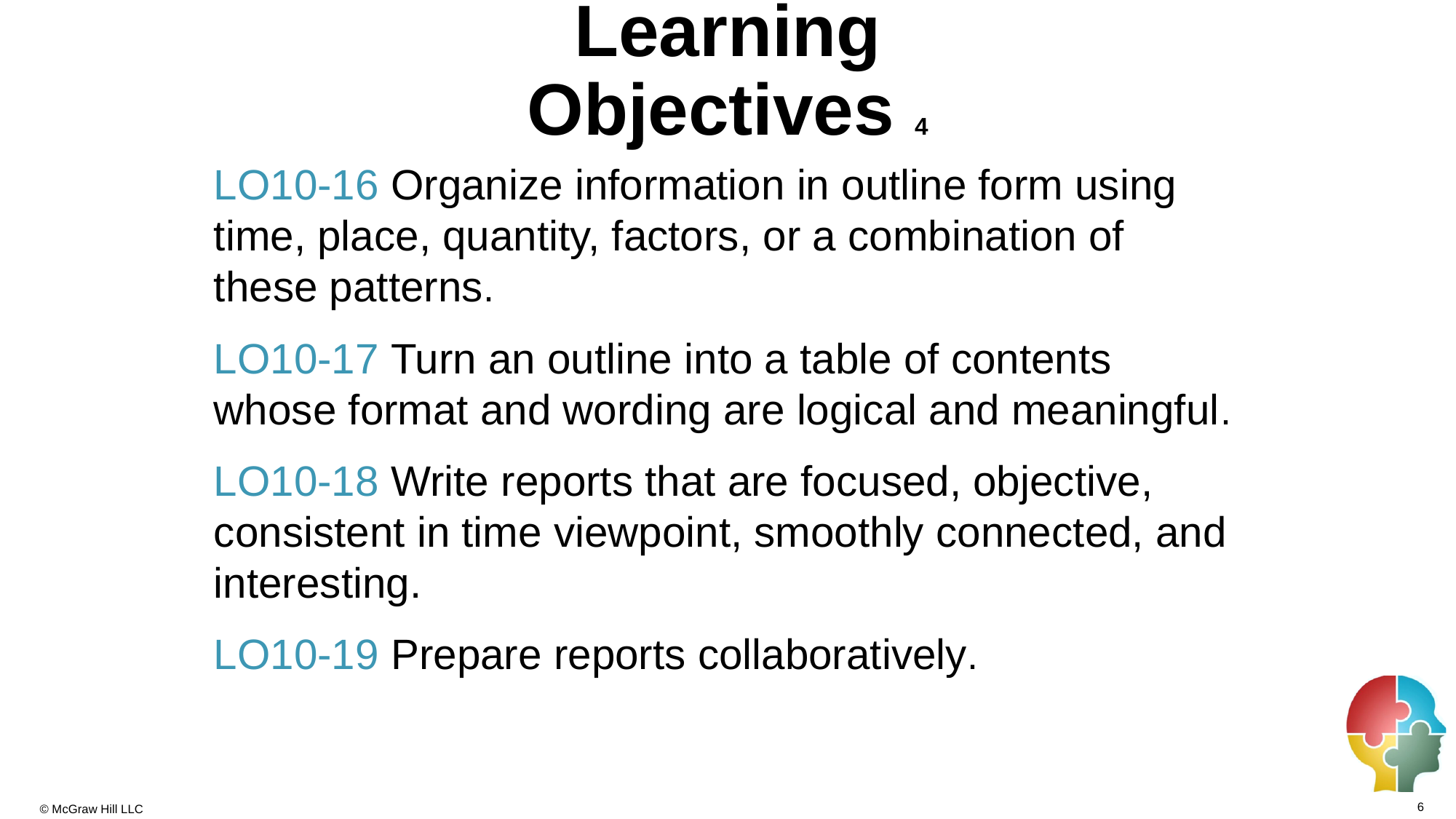

# Learning Objectives 4
LO10-16 Organize information in outline form using time, place, quantity, factors, or a combination of these patterns.
LO10-17 Turn an outline into a table of contents whose format and wording are logical and meaningful.
LO10-18 Write reports that are focused, objective, consistent in time viewpoint, smoothly connected, and interesting.
LO10-19 Prepare reports collaboratively.
6